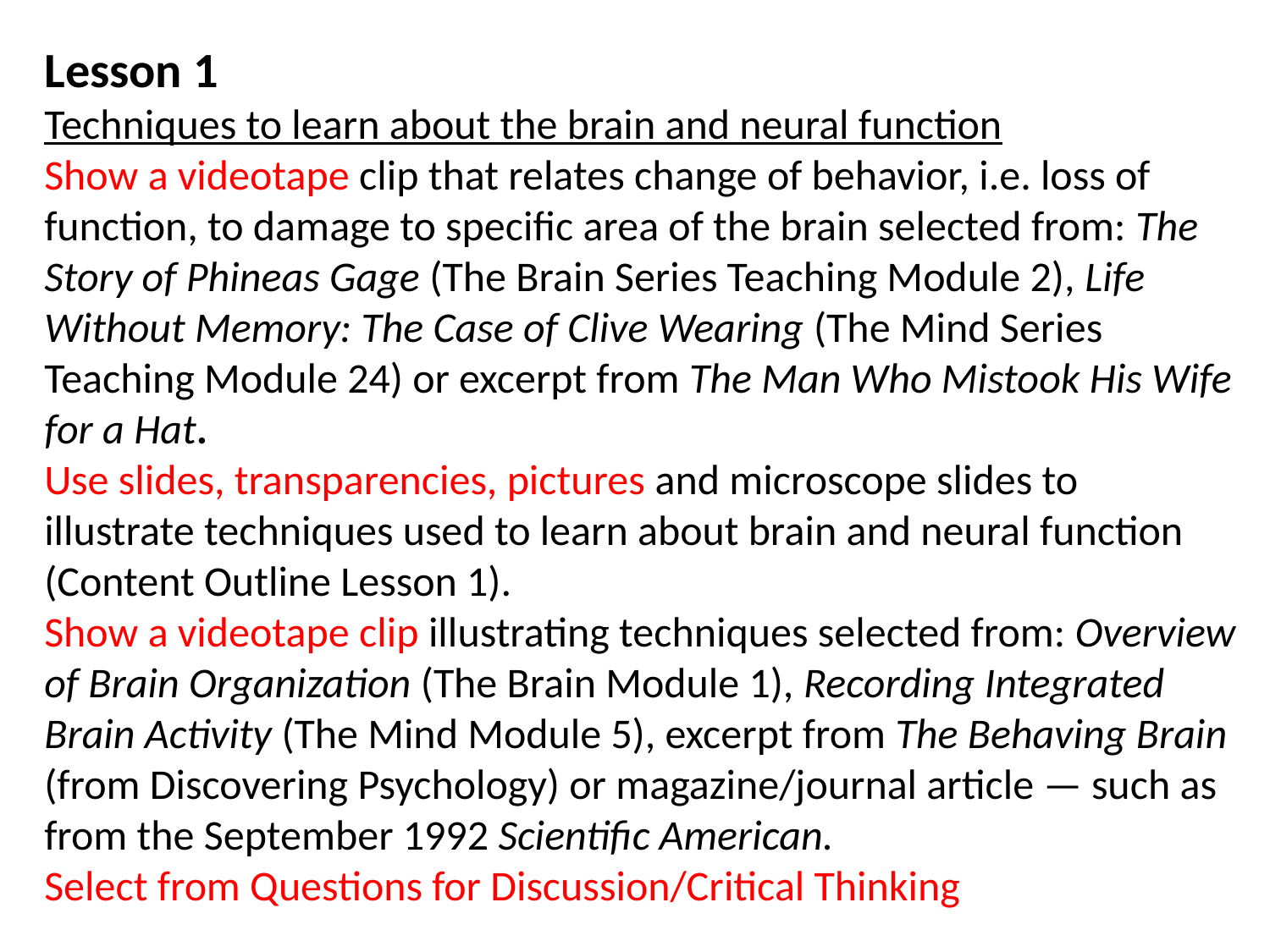

Lesson 1
Techniques to learn about the brain and neural function
Show a videotape clip that relates change of behavior, i.e. loss of function, to damage to specific area of the brain selected from: The Story of Phineas Gage (The Brain Series Teaching Module 2), Life Without Memory: The Case of Clive Wearing (The Mind Series Teaching Module 24) or excerpt from The Man Who Mistook His Wife for a Hat.
Use slides, transparencies, pictures and microscope slides to illustrate techniques used to learn about brain and neural function (Content Outline Lesson 1).
Show a videotape clip illustrating techniques selected from: Overview of Brain Organization (The Brain Module 1), Recording Integrated Brain Activity (The Mind Module 5), excerpt from The Behaving Brain (from Discovering Psychology) or magazine/journal article — such as from the September 1992 Scientific American.
Select from Questions for Discussion/Critical Thinking